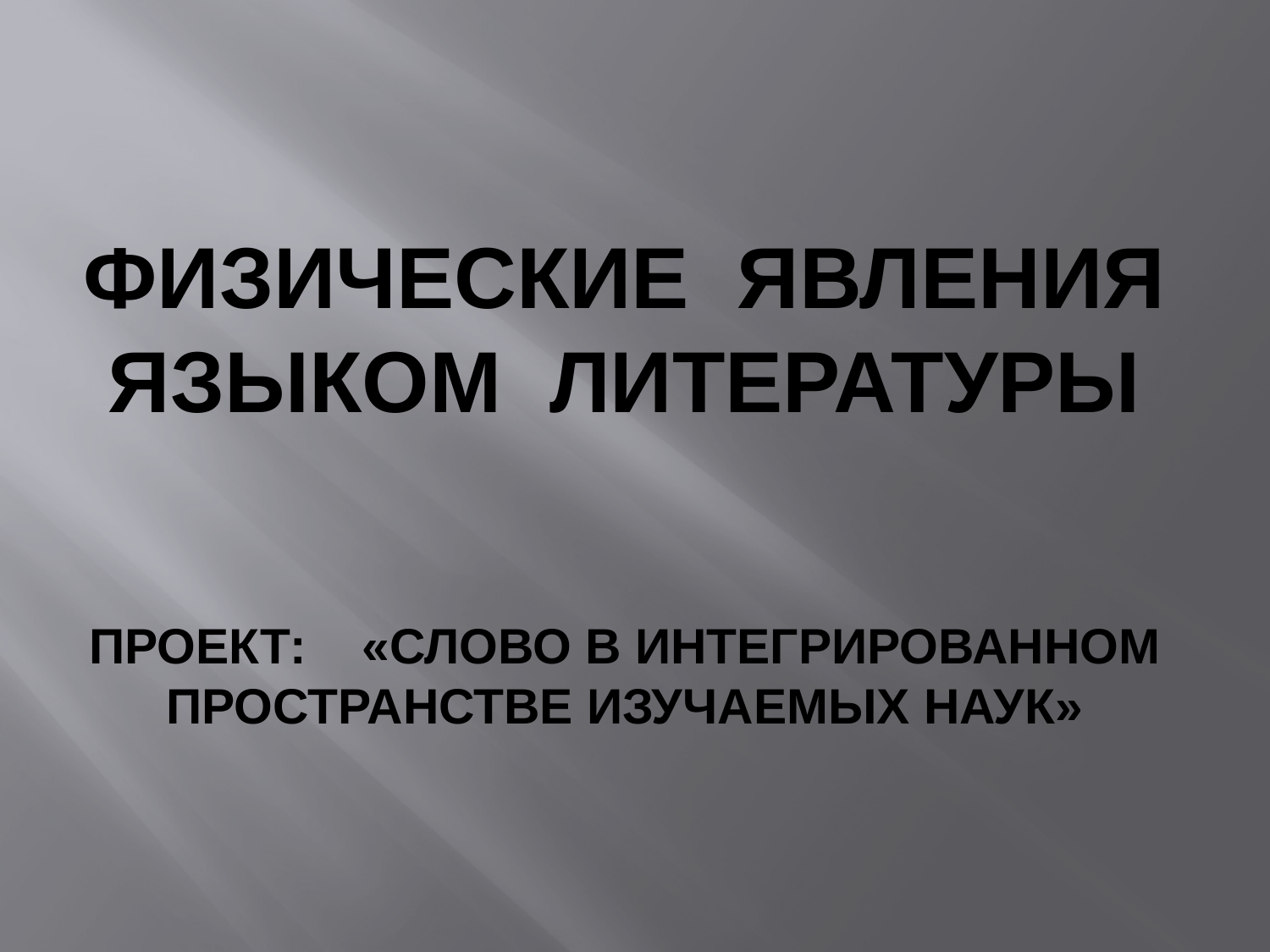

# ФИЗИЧЕСКИЕ  ЯВЛЕНИЯ ЯЗЫКОМ  ЛИТЕРАТУРЫ Проект:    «СЛОВО В ИНТЕГРИРОВАННОМ ПРОСТРАНСТВЕ ИЗУЧАЕМЫХ НАУК»